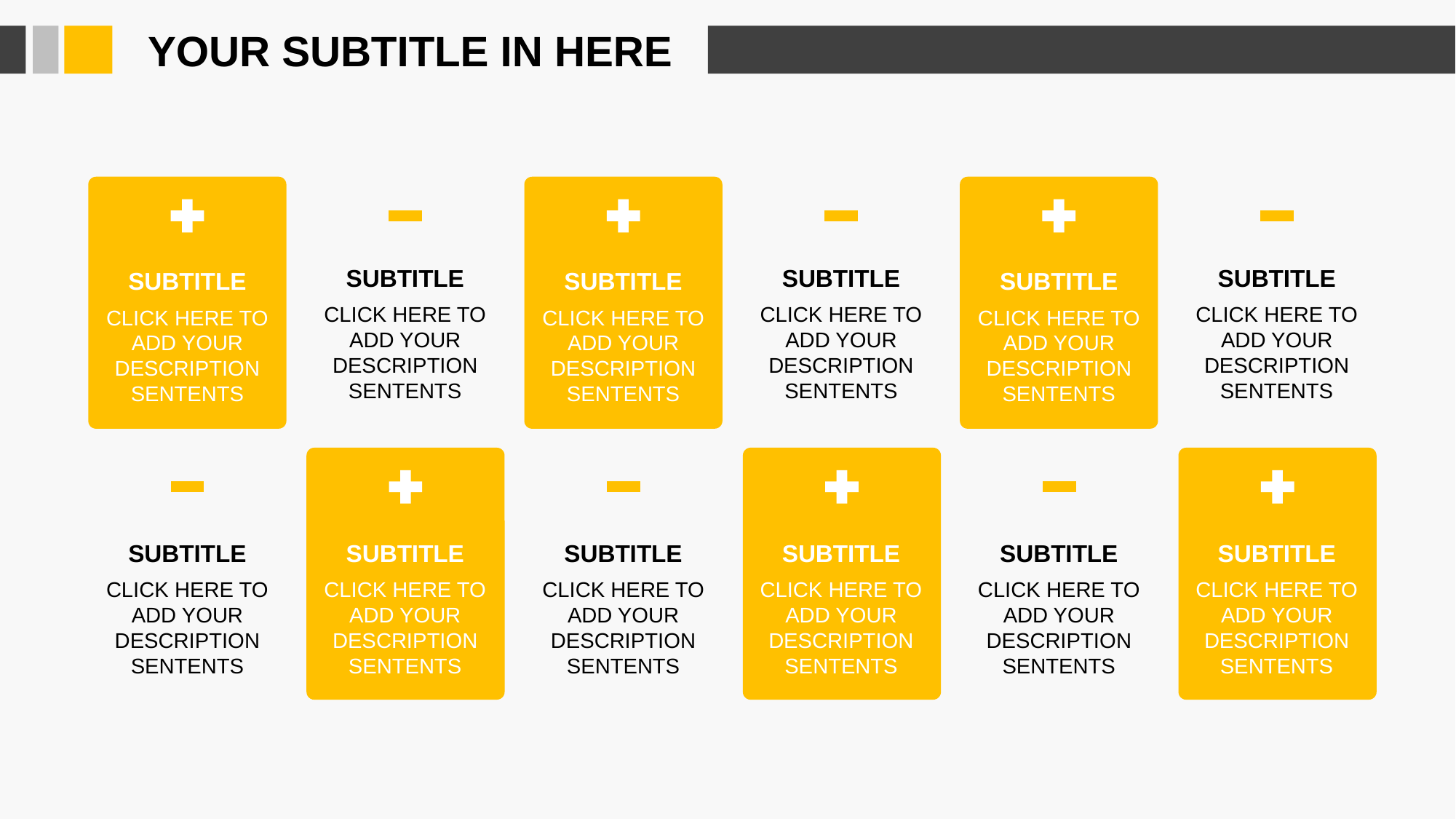

YOUR SUBTITLE IN HERE

SUBTITLE
CLICK HERE TO ADD YOUR DESCRIPTION SENTENTS
SUBTITLE
CLICK HERE TO ADD YOUR DESCRIPTION SENTENTS
SUBTITLE
CLICK HERE TO ADD YOUR DESCRIPTION SENTENTS
SUBTITLE
CLICK HERE TO ADD YOUR DESCRIPTION SENTENTS
SUBTITLE
CLICK HERE TO ADD YOUR DESCRIPTION SENTENTS
SUBTITLE
CLICK HERE TO ADD YOUR DESCRIPTION SENTENTS

SUBTITLE
CLICK HERE TO ADD YOUR DESCRIPTION SENTENTS
SUBTITLE
CLICK HERE TO ADD YOUR DESCRIPTION SENTENTS
SUBTITLE
CLICK HERE TO ADD YOUR DESCRIPTION SENTENTS
SUBTITLE
CLICK HERE TO ADD YOUR DESCRIPTION SENTENTS
SUBTITLE
CLICK HERE TO ADD YOUR DESCRIPTION SENTENTS
SUBTITLE
CLICK HERE TO ADD YOUR DESCRIPTION SENTENTS